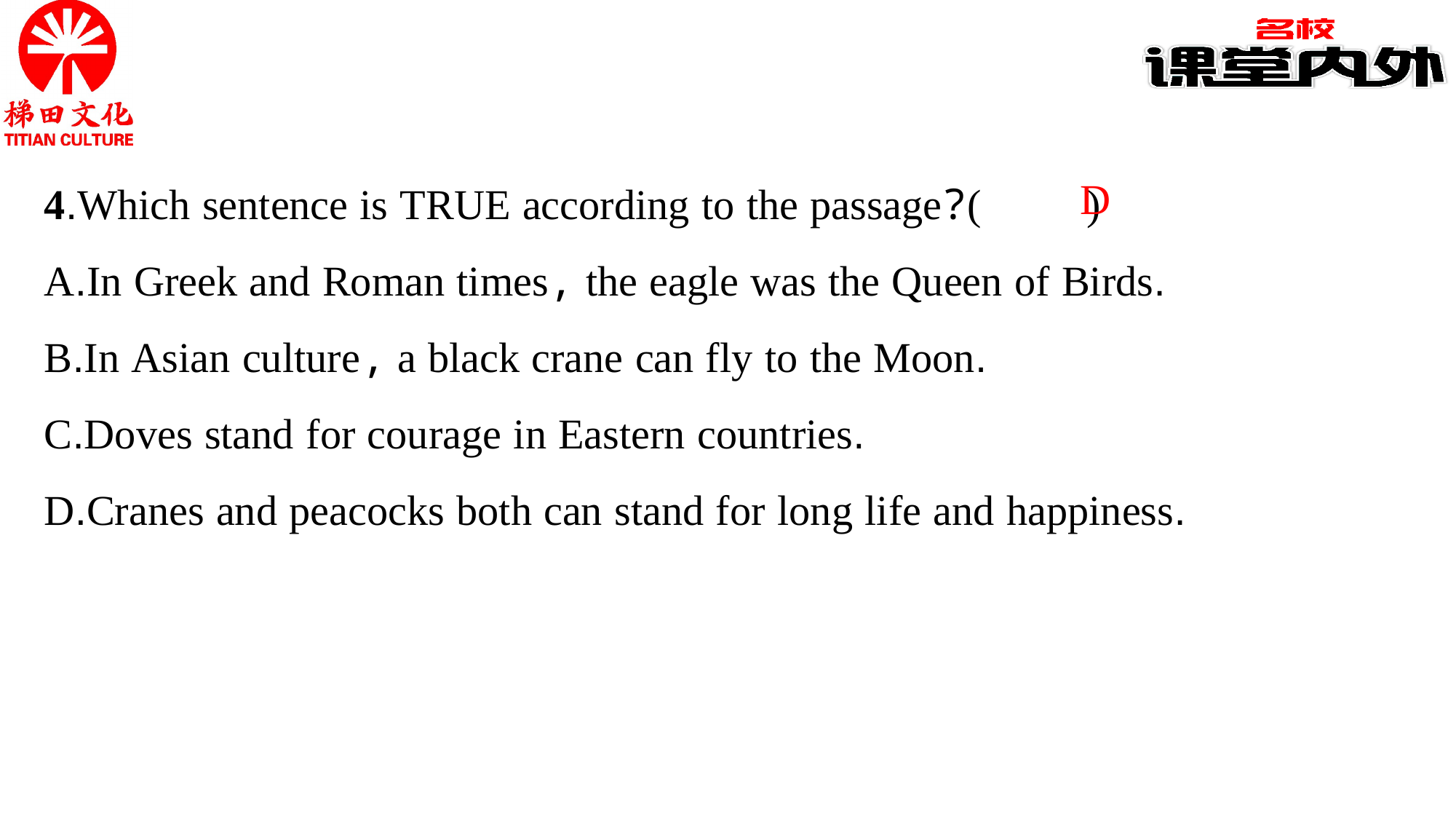

4.Which sentence is TRUE according to the passage?(　　)
A.In Greek and Roman times, the eagle was the Queen of Birds.
B.In Asian culture, a black crane can fly to the Moon.
C.Doves stand for courage in Eastern countries.
D.Cranes and peacocks both can stand for long life and happiness.
D